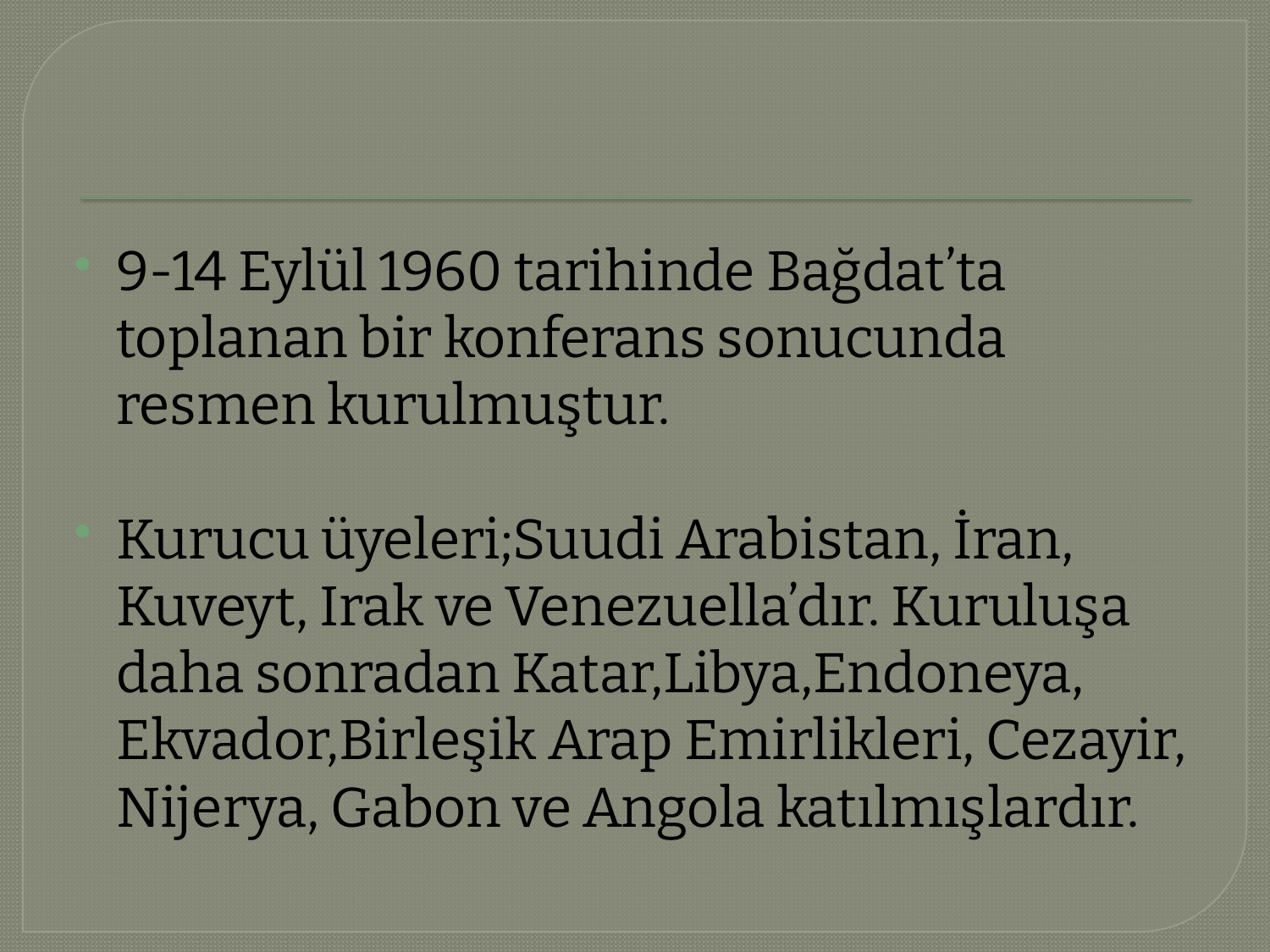

#
9-14 Eylül 1960 tarihinde Bağdat’ta toplanan bir konferans sonucunda resmen kurulmuştur.

Kurucu üyeleri;Suudi Arabistan, İran, Kuveyt, Irak ve Venezuella’dır. Kuruluşa daha sonradan Katar,Libya,Endoneya, Ekvador,Birleşik Arap Emirlikleri, Cezayir, Nijerya, Gabon ve Angola katılmışlardır.